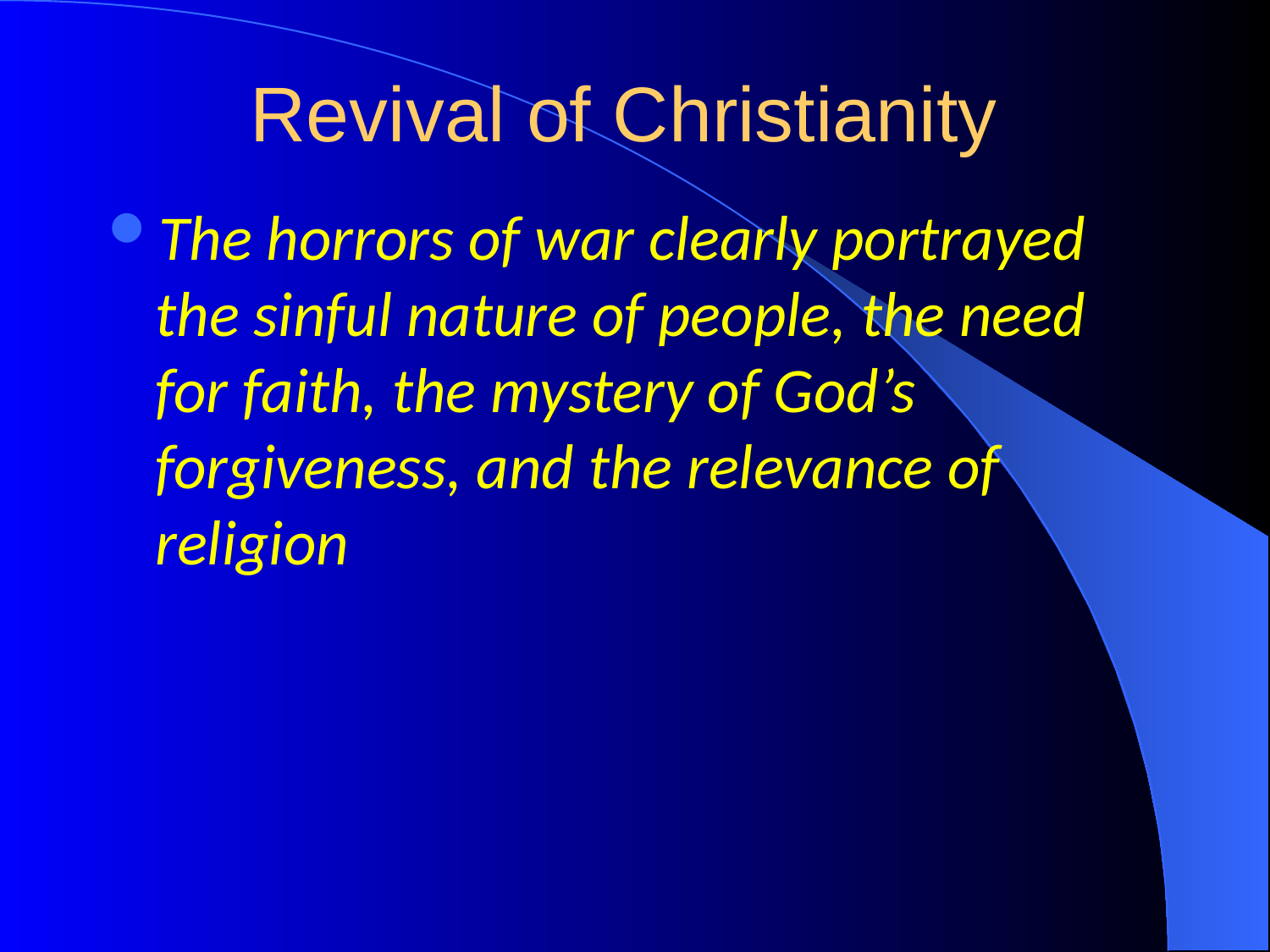

Revival of Christianity
The horrors of war clearly portrayed the sinful nature of people, the need for faith, the mystery of God’s forgiveness, and the relevance of religion